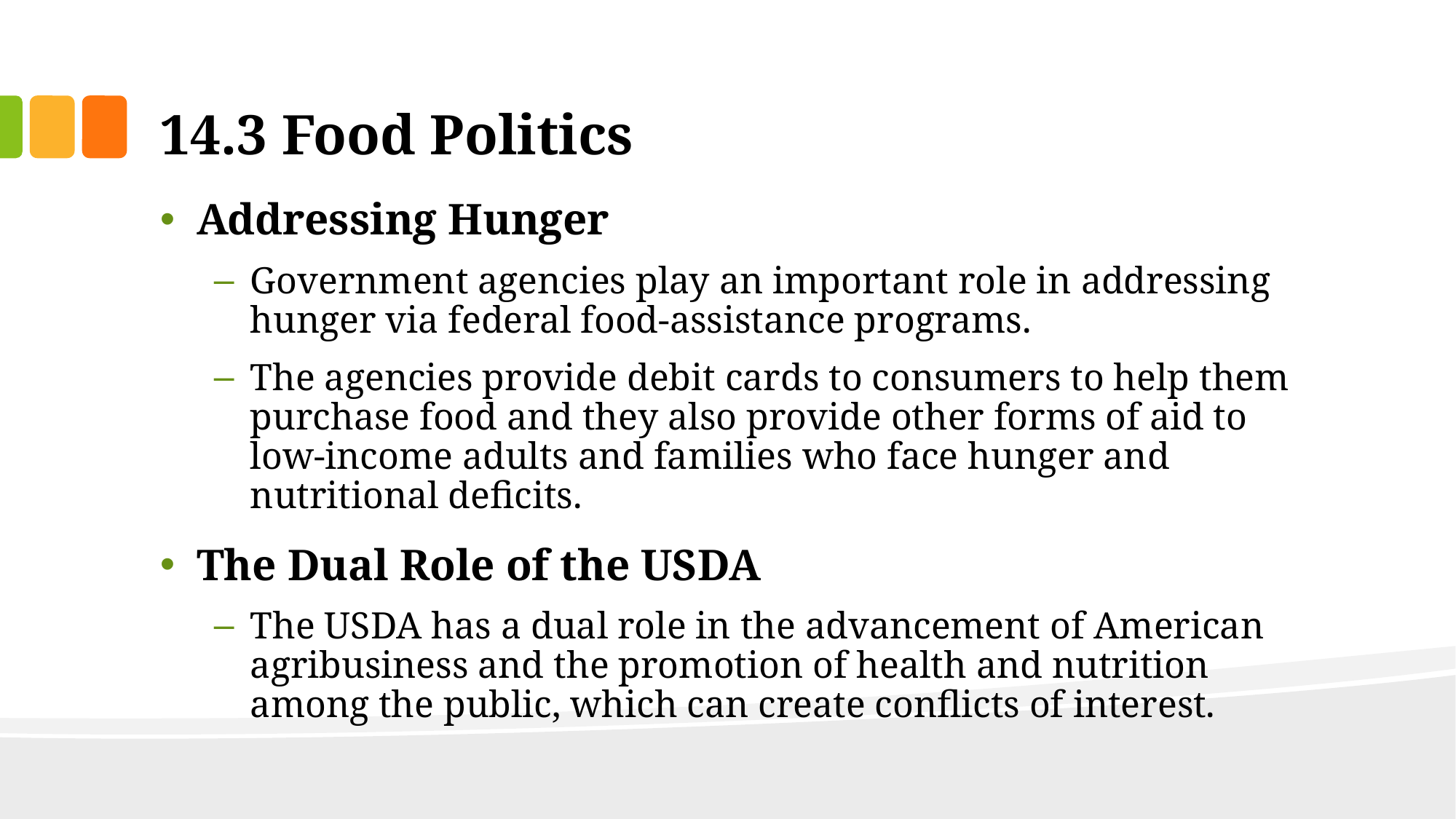

# 14.3 Food Politics
Addressing Hunger
Government agencies play an important role in addressing hunger via federal food-assistance programs.
The agencies provide debit cards to consumers to help them purchase food and they also provide other forms of aid to low-income adults and families who face hunger and nutritional deficits.
The Dual Role of the USDA
The USDA has a dual role in the advancement of American agribusiness and the promotion of health and nutrition among the public, which can create conflicts of interest.